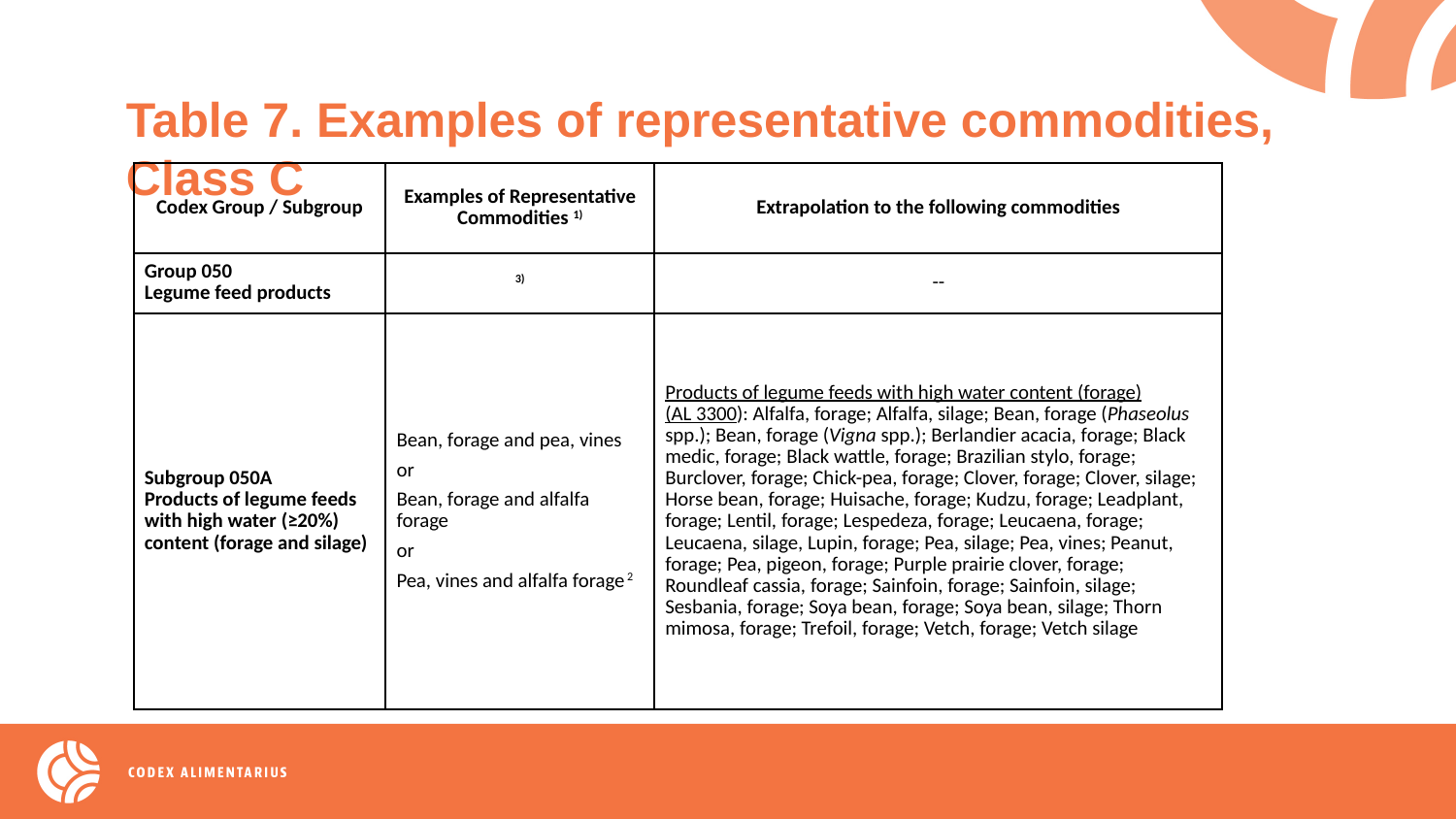

Table 7. Examples of representative commodities, Class C
| Codex Group / Subgroup | Examples of Representative Commodities 1) | Extrapolation to the following commodities |
| --- | --- | --- |
| Group 050 Legume feed products | 3) | -- |
| Subgroup 050A Products of legume feeds with high water (≥20%) content (forage and silage) | Bean, forage and pea, vines or Bean, forage and alfalfa forage or Pea, vines and alfalfa forage 2 | Products of legume feeds with high water content (forage) (AL 3300): Alfalfa, forage; Alfalfa, silage; Bean, forage (Phaseolus spp.); Bean, forage (Vigna spp.); Berlandier acacia, forage; Black medic, forage; Black wattle, forage; Brazilian stylo, forage; Burclover, forage; Chick-pea, forage; Clover, forage; Clover, silage; Horse bean, forage; Huisache, forage; Kudzu, forage; Leadplant, forage; Lentil, forage; Lespedeza, forage; Leucaena, forage; Leucaena, silage, Lupin, forage; Pea, silage; Pea, vines; Peanut, forage; Pea, pigeon, forage; Purple prairie clover, forage; Roundleaf cassia, forage; Sainfoin, forage; Sainfoin, silage; Sesbania, forage; Soya bean, forage; Soya bean, silage; Thorn mimosa, forage; Trefoil, forage; Vetch, forage; Vetch silage |